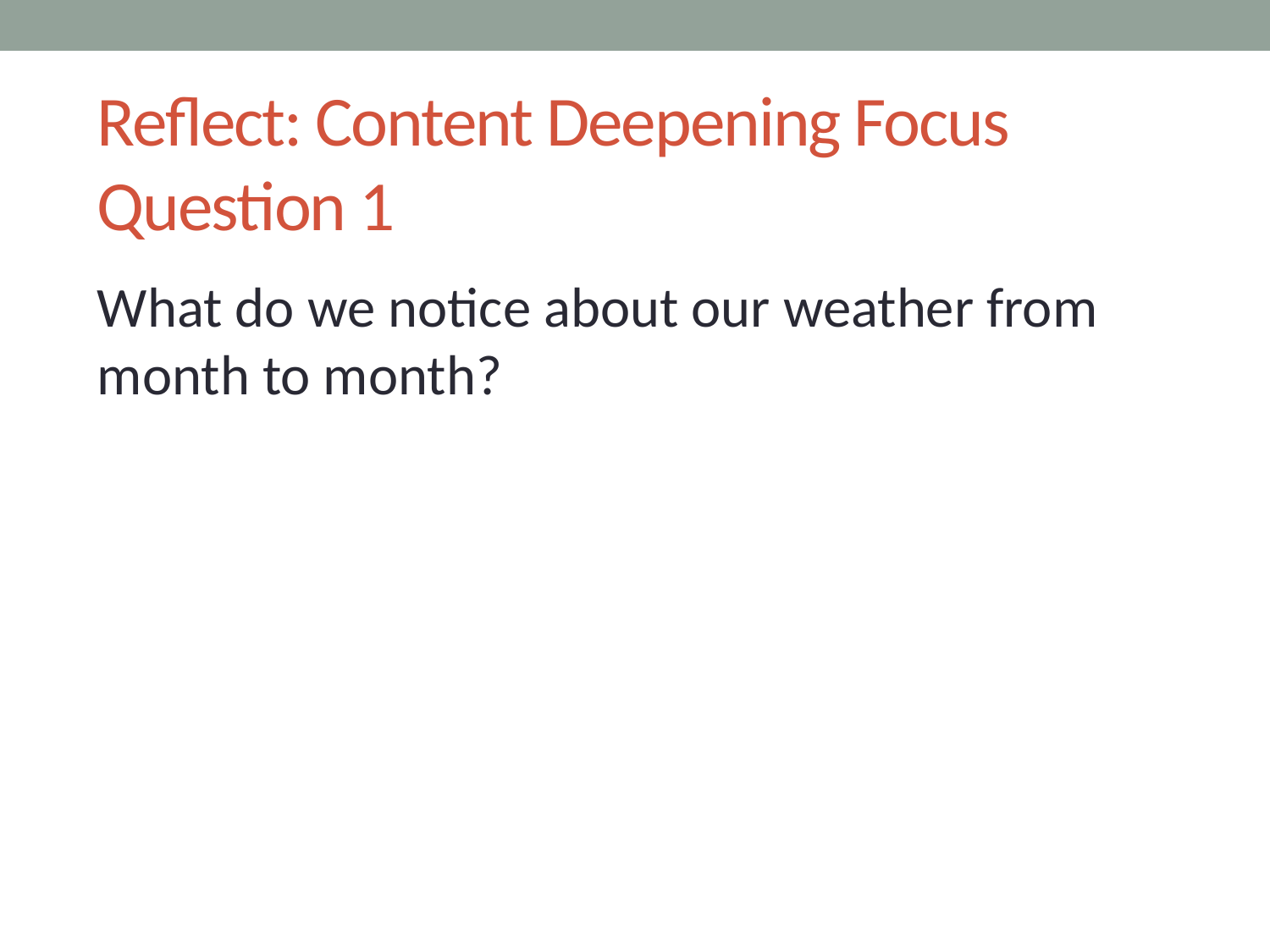

# Reflect: Content Deepening Focus Question 1
What do we notice about our weather from month to month?